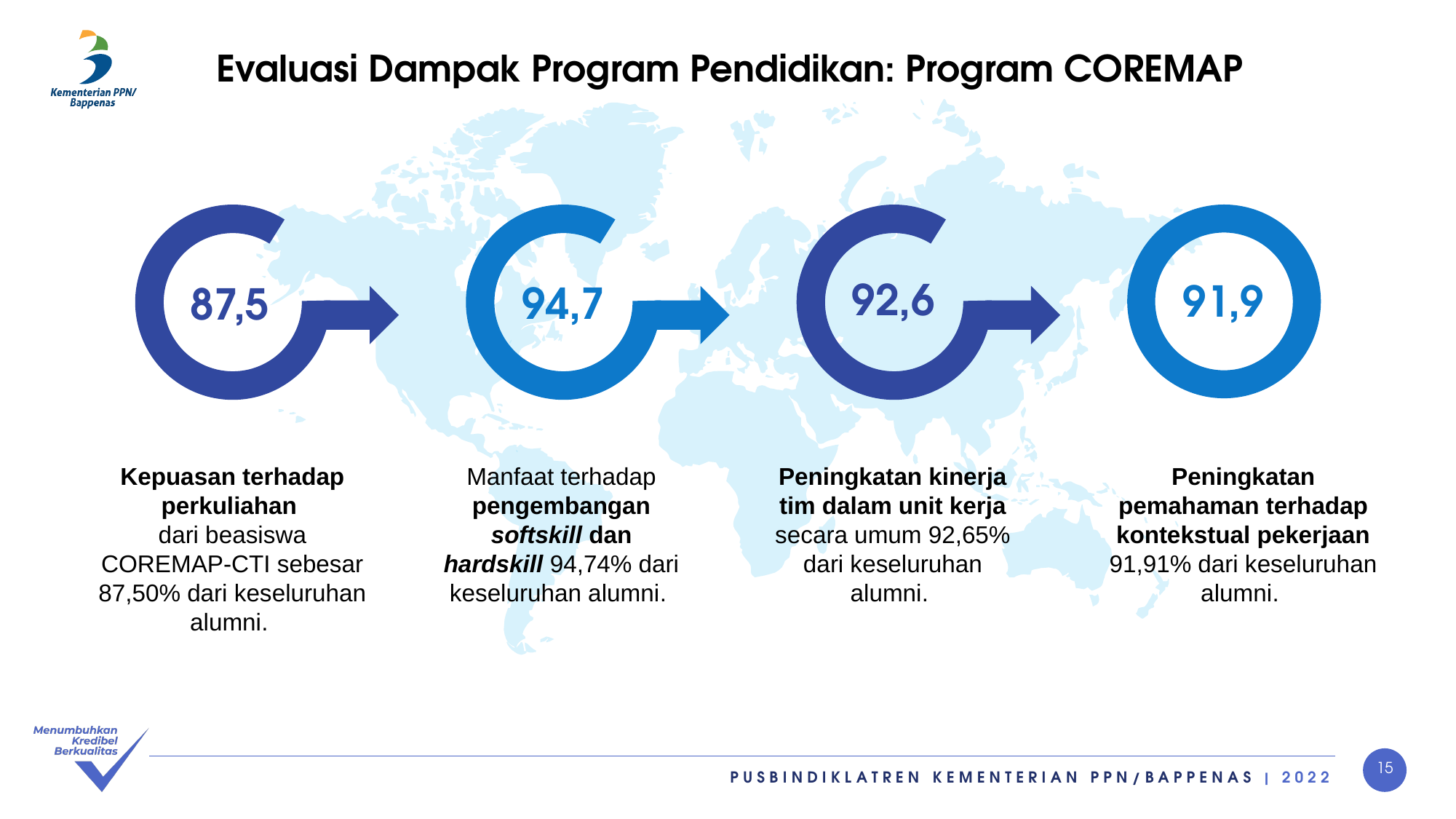

# Evaluasi Dampak Program Pendidikan: Program COREMAP

92,6
91,9
94,7
87,5
Kepuasan terhadap perkuliahan
dari beasiswa COREMAP-CTI sebesar 87,50% dari keseluruhan alumni.
Manfaat terhadap pengembangan softskill dan hardskill 94,74% dari keseluruhan alumni.
Peningkatan kinerja tim dalam unit kerja secara umum 92,65% dari keseluruhan alumni.
Peningkatan pemahaman terhadap kontekstual pekerjaan 91,91% dari keseluruhan alumni.
15